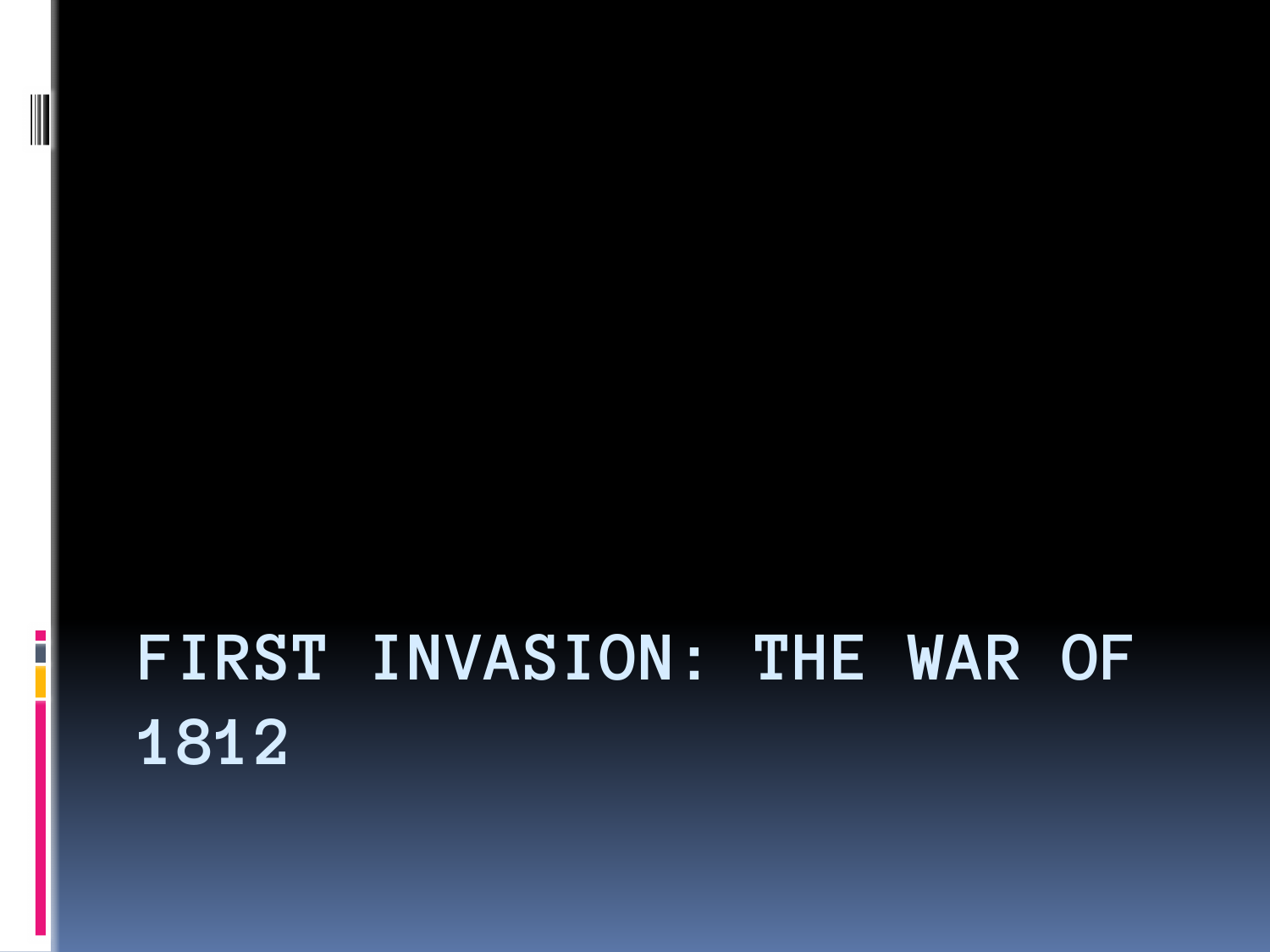

# First Invasion: The War of 1812